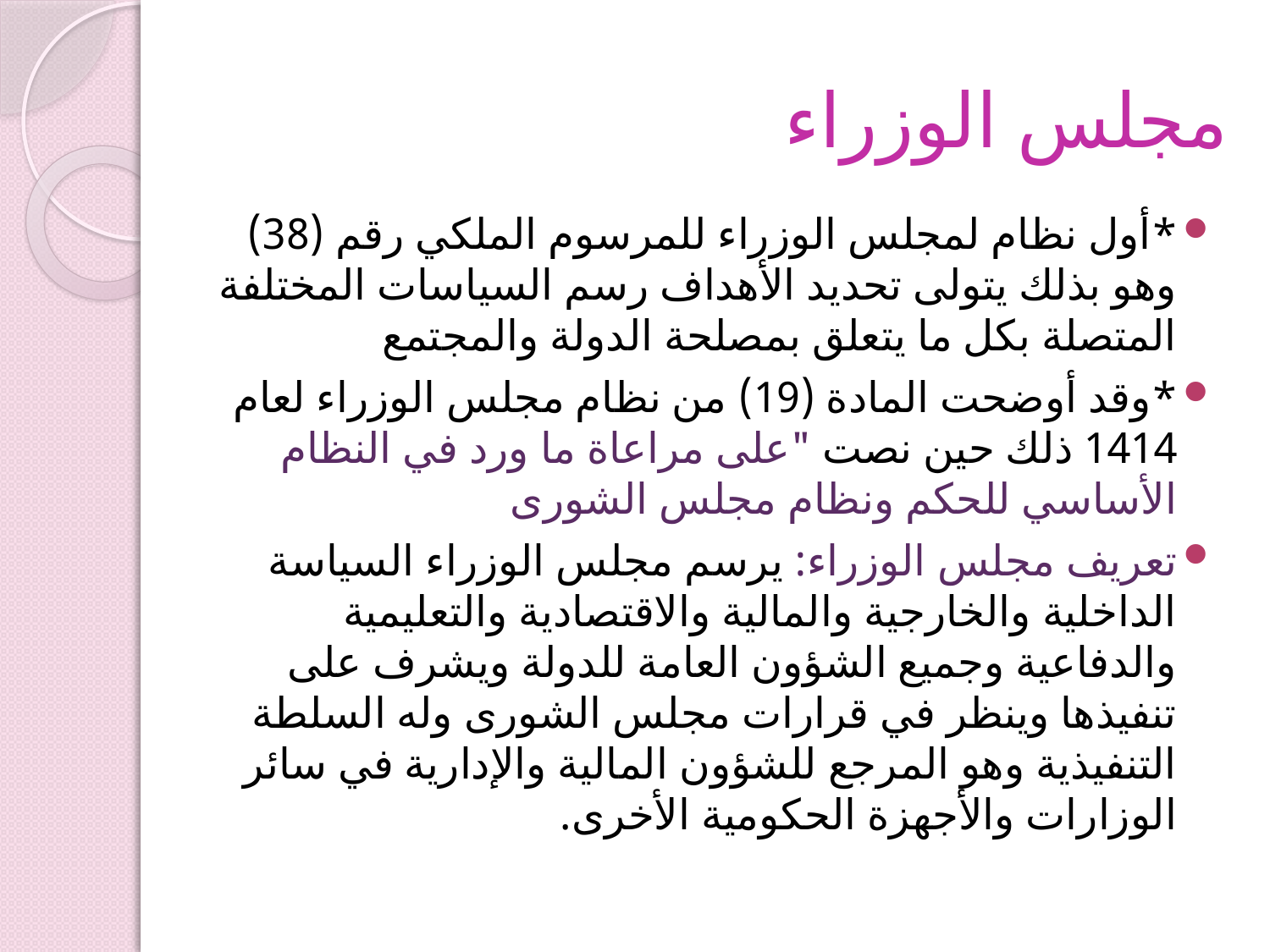

# مجلس الوزراء
*أول نظام لمجلس الوزراء للمرسوم الملكي رقم (38) وهو بذلك يتولى تحديد الأهداف رسم السياسات المختلفة المتصلة بكل ما يتعلق بمصلحة الدولة والمجتمع
*وقد أوضحت المادة (19) من نظام مجلس الوزراء لعام 1414 ذلك حين نصت "على مراعاة ما ورد في النظام الأساسي للحكم ونظام مجلس الشورى
تعريف مجلس الوزراء: يرسم مجلس الوزراء السياسة الداخلية والخارجية والمالية والاقتصادية والتعليمية والدفاعية وجميع الشؤون العامة للدولة ويشرف على تنفيذها وينظر في قرارات مجلس الشورى وله السلطة التنفيذية وهو المرجع للشؤون المالية والإدارية في سائر الوزارات والأجهزة الحكومية الأخرى.